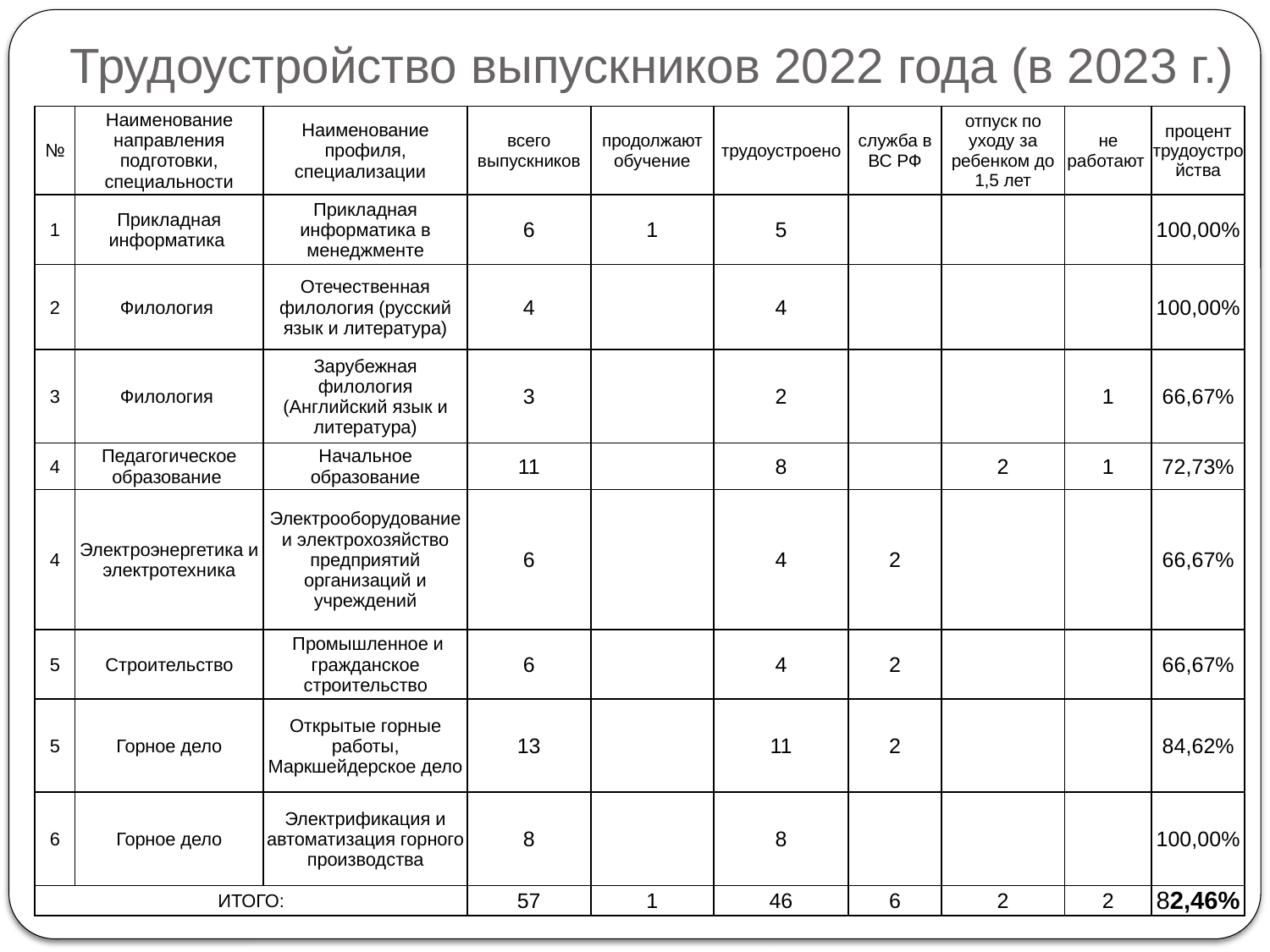

# Трудоустройство выпускников 2022 года (в 2023 г.)
| № | Наименование направления подготовки, специальности | Наименование профиля, специализации | всего выпускников | продолжают обучение | трудоустроено | служба в ВС РФ | отпуск по уходу за ребенком до 1,5 лет | не работают | процент трудоустройства |
| --- | --- | --- | --- | --- | --- | --- | --- | --- | --- |
| 1 | Прикладная информатика | Прикладная информатика в менеджменте | 6 | 1 | 5 |  |  |  | 100,00% |
| 2 | Филология | Отечественная филология (русский язык и литература) | 4 |  | 4 |  |  |  | 100,00% |
| 3 | Филология | Зарубежная филология (Английский язык и литература) | 3 |  | 2 |  |  | 1 | 66,67% |
| 4 | Педагогическое образование | Начальное образование | 11 |  | 8 |  | 2 | 1 | 72,73% |
| 4 | Электроэнергетика и электротехника | Электрооборудование и электрохозяйство предприятий организаций и учреждений | 6 |  | 4 | 2 |  |  | 66,67% |
| 5 | Строительство | Промышленное и гражданское строительство | 6 |  | 4 | 2 |  |  | 66,67% |
| 5 | Горное дело | Открытые горные работы, Маркшейдерское дело | 13 |  | 11 | 2 |  |  | 84,62% |
| 6 | Горное дело | Электрификация и автоматизация горного производства | 8 |  | 8 |  |  |  | 100,00% |
| ИТОГО: |  |  | 57 | 1 | 46 | 6 | 2 | 2 | 82,46% |